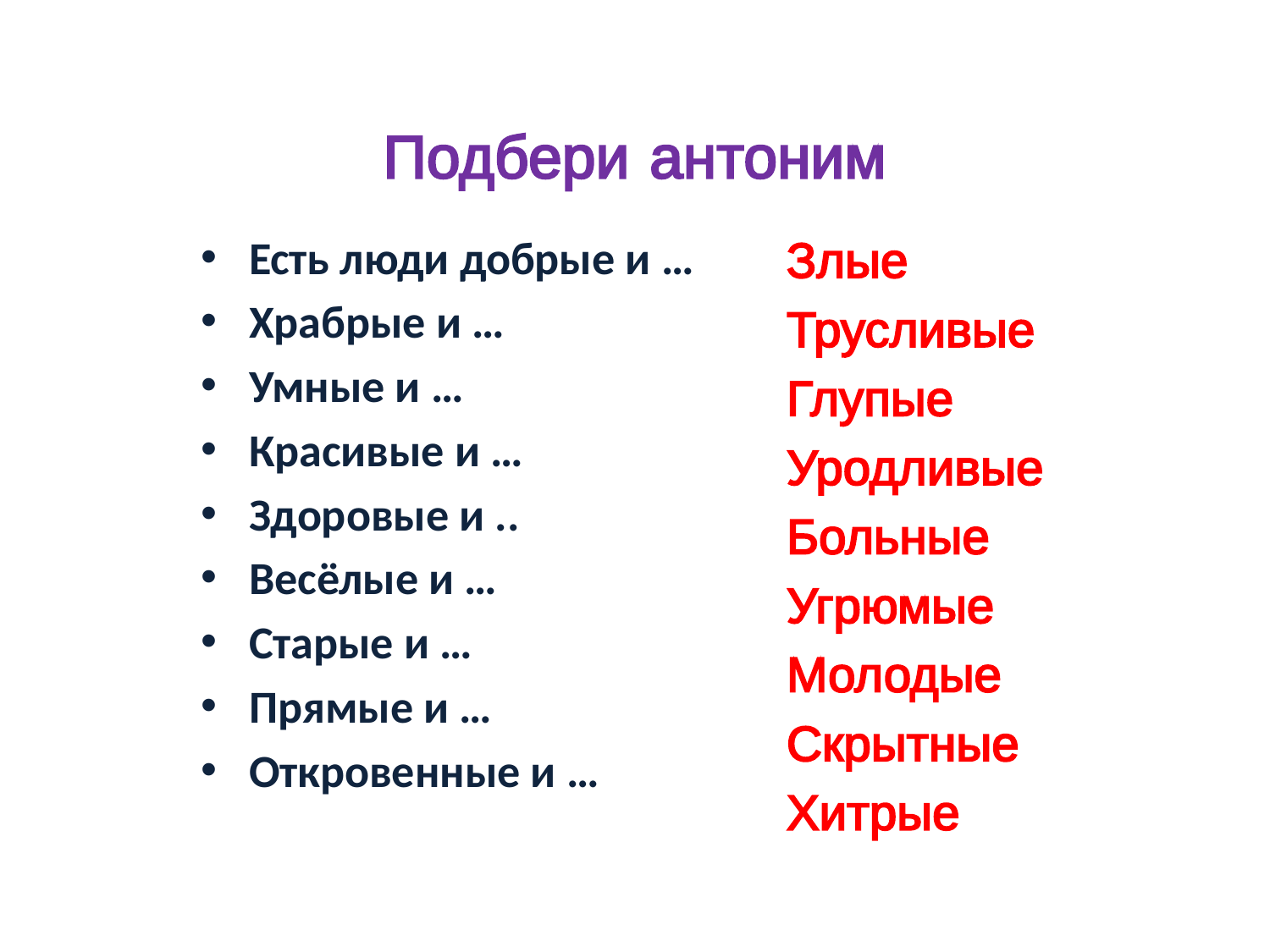

# Подбери антоним
Есть люди добрые и …
Храбрые и …
Умные и …
Красивые и …
Здоровые и ..
Весёлые и …
Старые и …
Прямые и …
Откровенные и …
Злые
Трусливые
Глупые
Уродливые
Больные
Угрюмые
Молодые
Скрытные
Хитрые